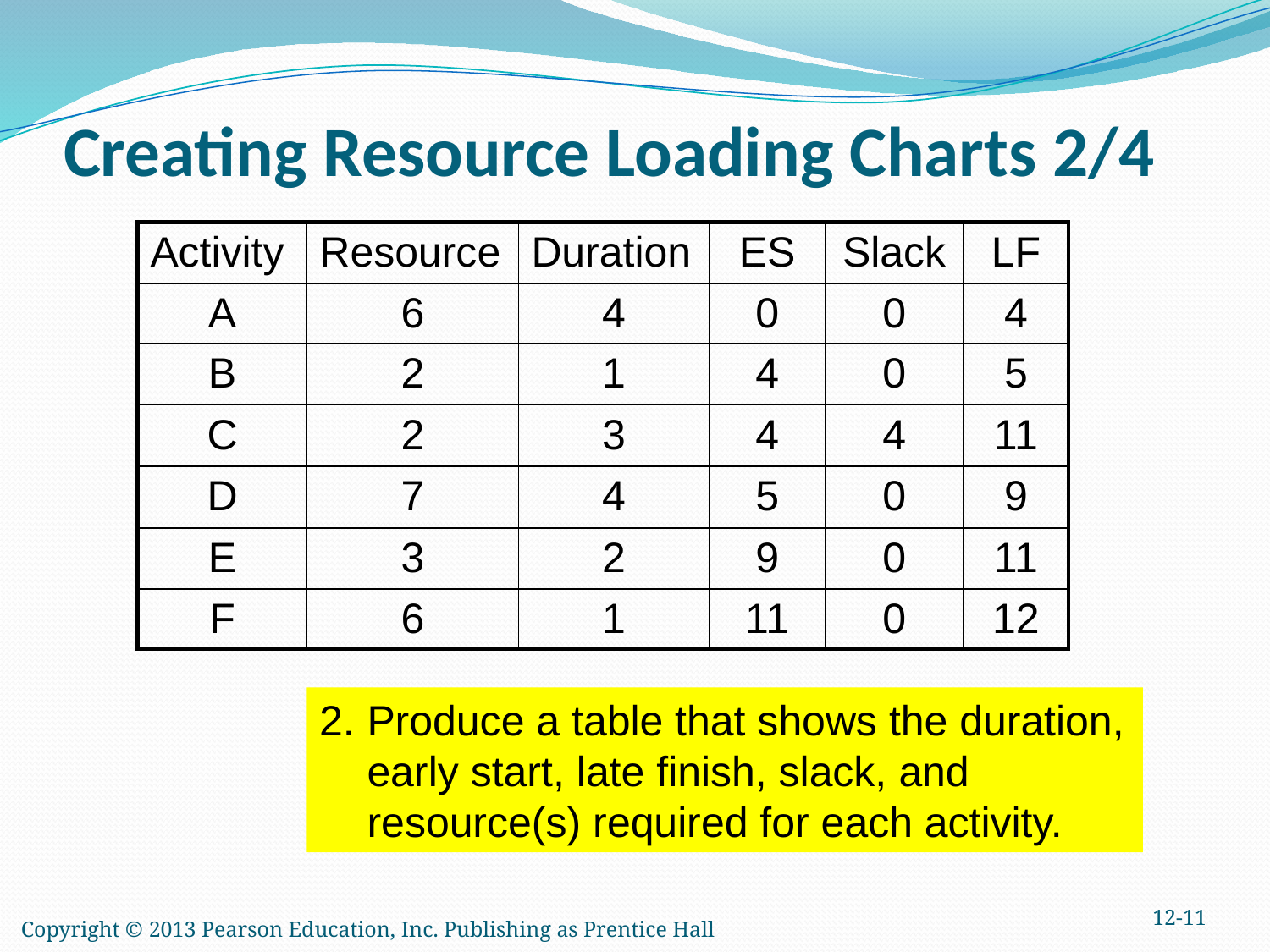

Creating Resource Loading Charts 2/4
| Activity | Resource | Duration | ES | Slack | LF |
| --- | --- | --- | --- | --- | --- |
| A | 6 | 4 | 0 | 0 | 4 |
| B | 2 | 1 | 4 | 0 | 5 |
| C | 2 | 3 | 4 | 4 | 11 |
| D | 7 | 4 | 5 | 0 | 9 |
| E | 3 | 2 | 9 | 0 | 11 |
| F | 6 | 1 | 11 | 0 | 12 |
Produce a table that shows the duration, early start, late finish, slack, and resource(s) required for each activity.
12-11
Copyright © 2013 Pearson Education, Inc. Publishing as Prentice Hall